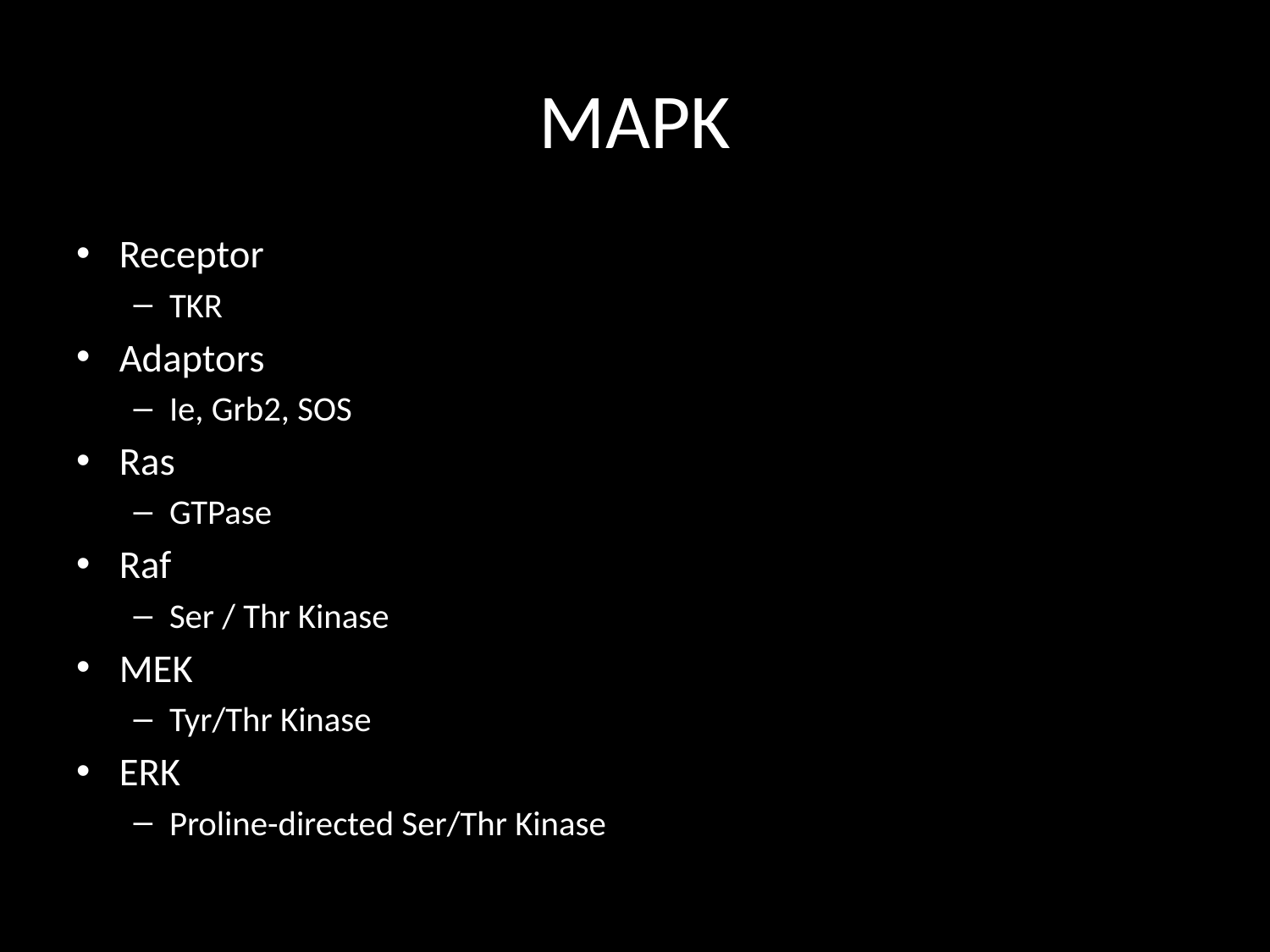

# MAPK
Receptor
TKR
Adaptors
Ie, Grb2, SOS
Ras
GTPase
Raf
Ser / Thr Kinase
MEK
Tyr/Thr Kinase
ERK
Proline-directed Ser/Thr Kinase